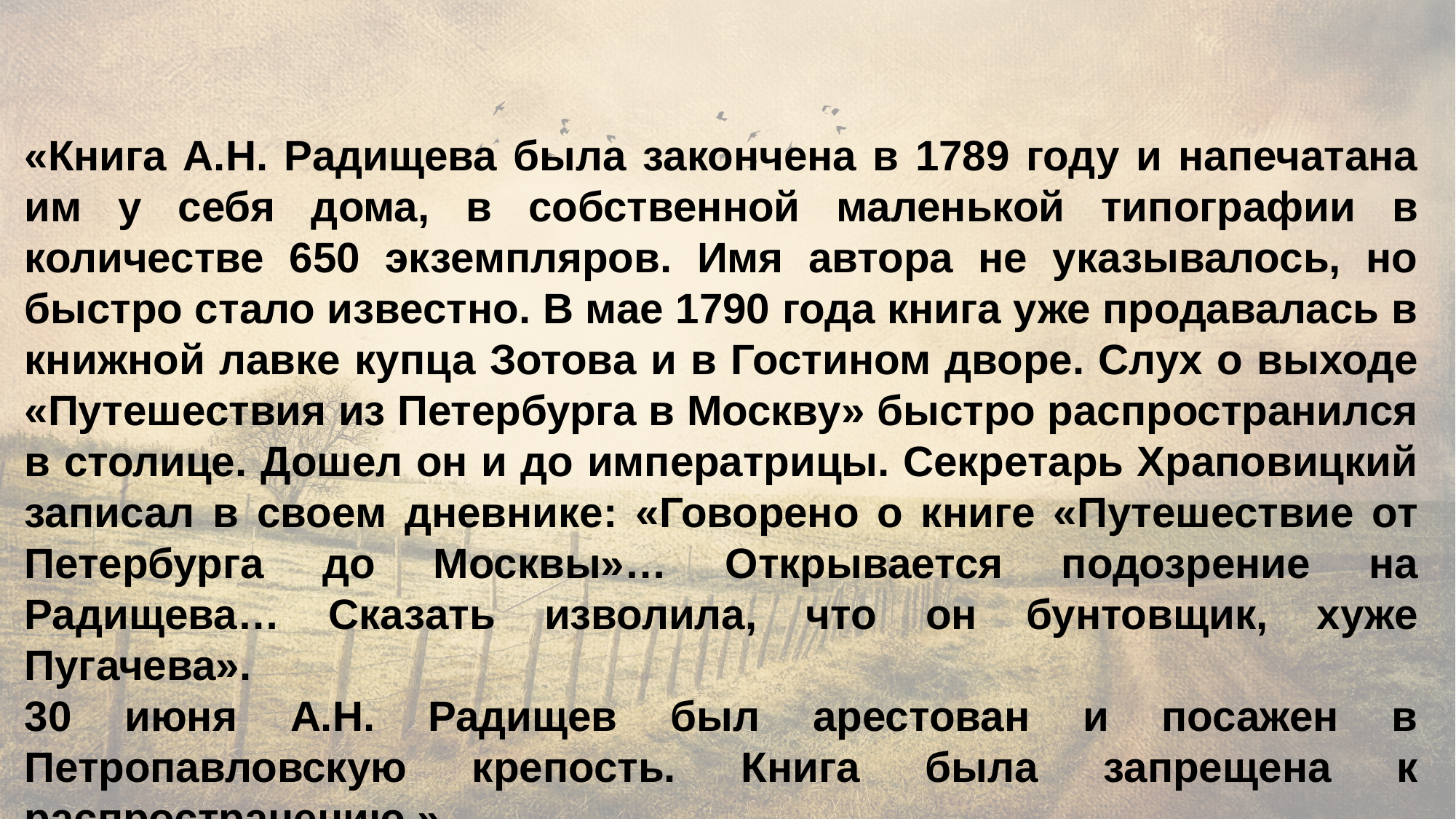

«Книга А.Н. Радищева была закончена в 1789 году и напечатана им у себя дома, в собственной маленькой типографии в количестве 650 экземпляров. Имя автора не указывалось, но быстро стало известно. В мае 1790 года книга уже продавалась в книжной лавке купца Зотова и в Гостином дворе. Слух о выходе «Путешествия из Петербурга в Москву» быстро распространился в столице. Дошел он и до императрицы. Секретарь Храповицкий записал в своем дневнике: «Говорено о книге «Путешествие от Петербурга до Москвы»… Открывается подозрение на Радищева… Сказать изволила, что он бунтовщик, хуже Пугачева».
30 июня А.Н. Радищев был арестован и посажен в Петропавловскую крепость. Книга была запрещена к распространению.»
БСЭ, т. 35, с. 579